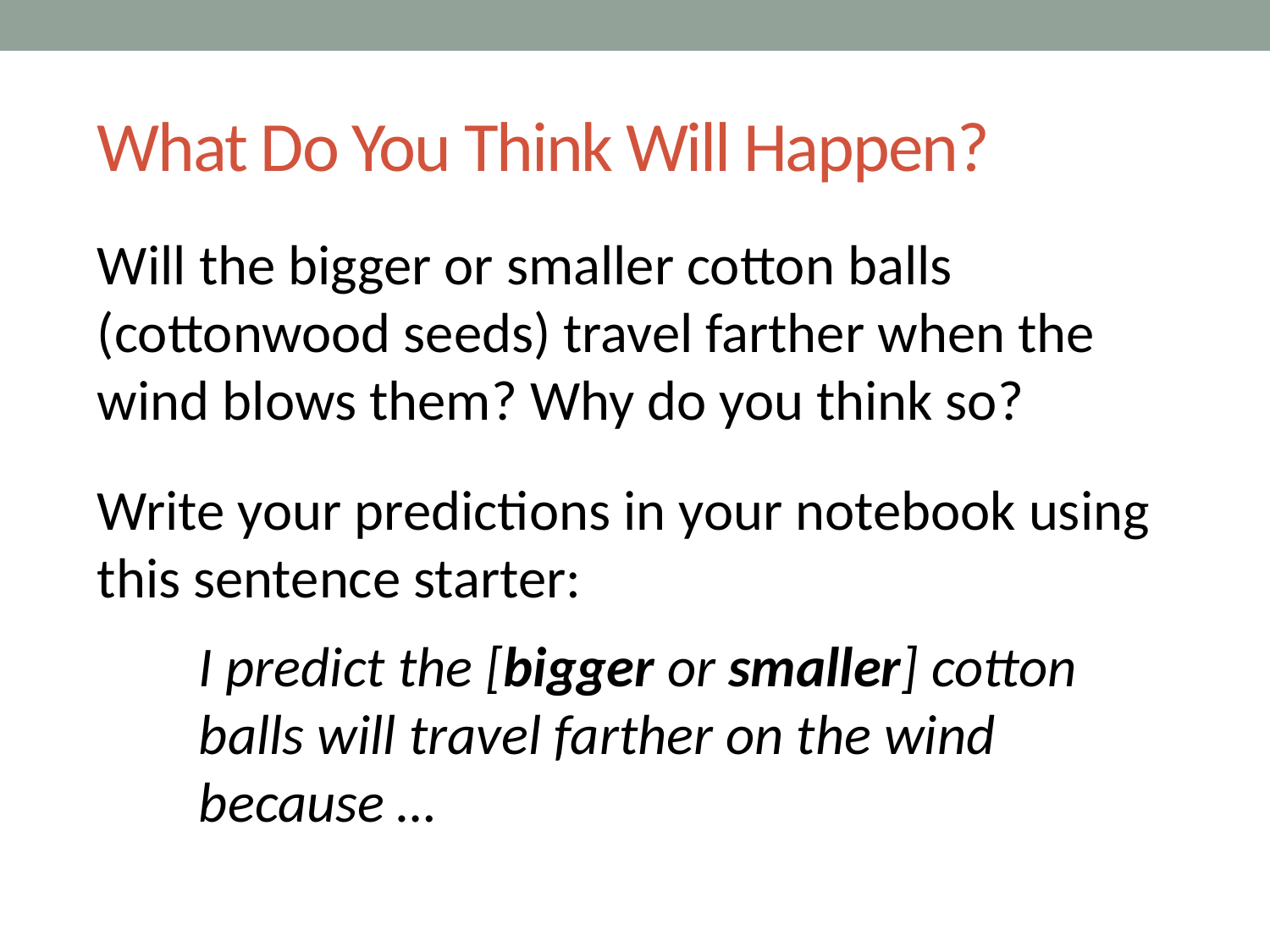

# What Do You Think Will Happen?
Will the bigger or smaller cotton balls (cottonwood seeds) travel farther when the wind blows them? Why do you think so?
Write your predictions in your notebook using this sentence starter:
I predict the [bigger or smaller] cotton balls will travel farther on the wind because …